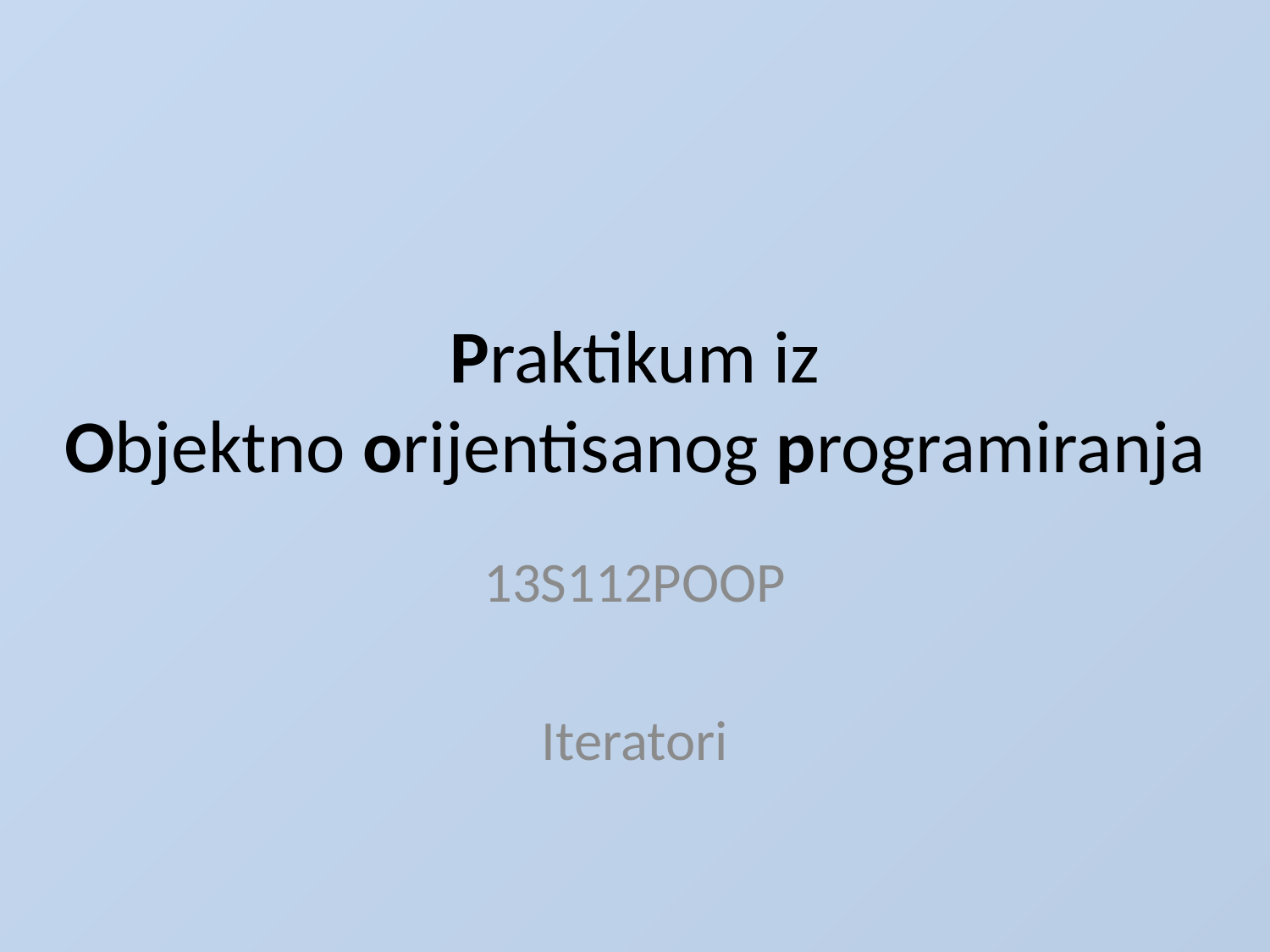

# Praktikum iz Objektno orijentisanog programiranja
13S112POOP

Iteratori